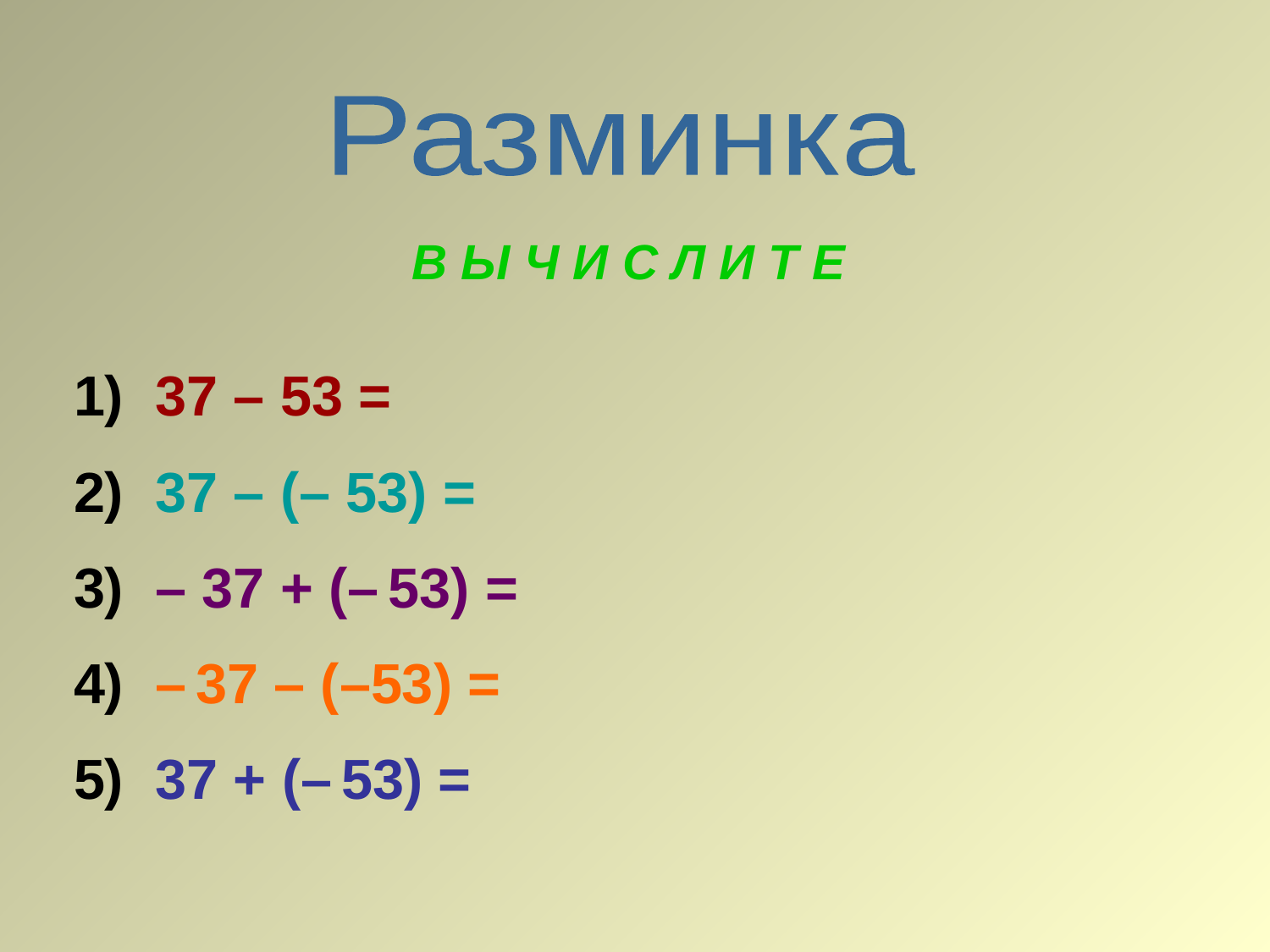

Разминка
В Ы Ч И С Л И Т Е

  1)  37 – 53 =
  2)  37 – (– 53) =
  3)  – 37 + (– 53) =
  4)  – 37 – (–53) =
  5)  37 + (– 53) =